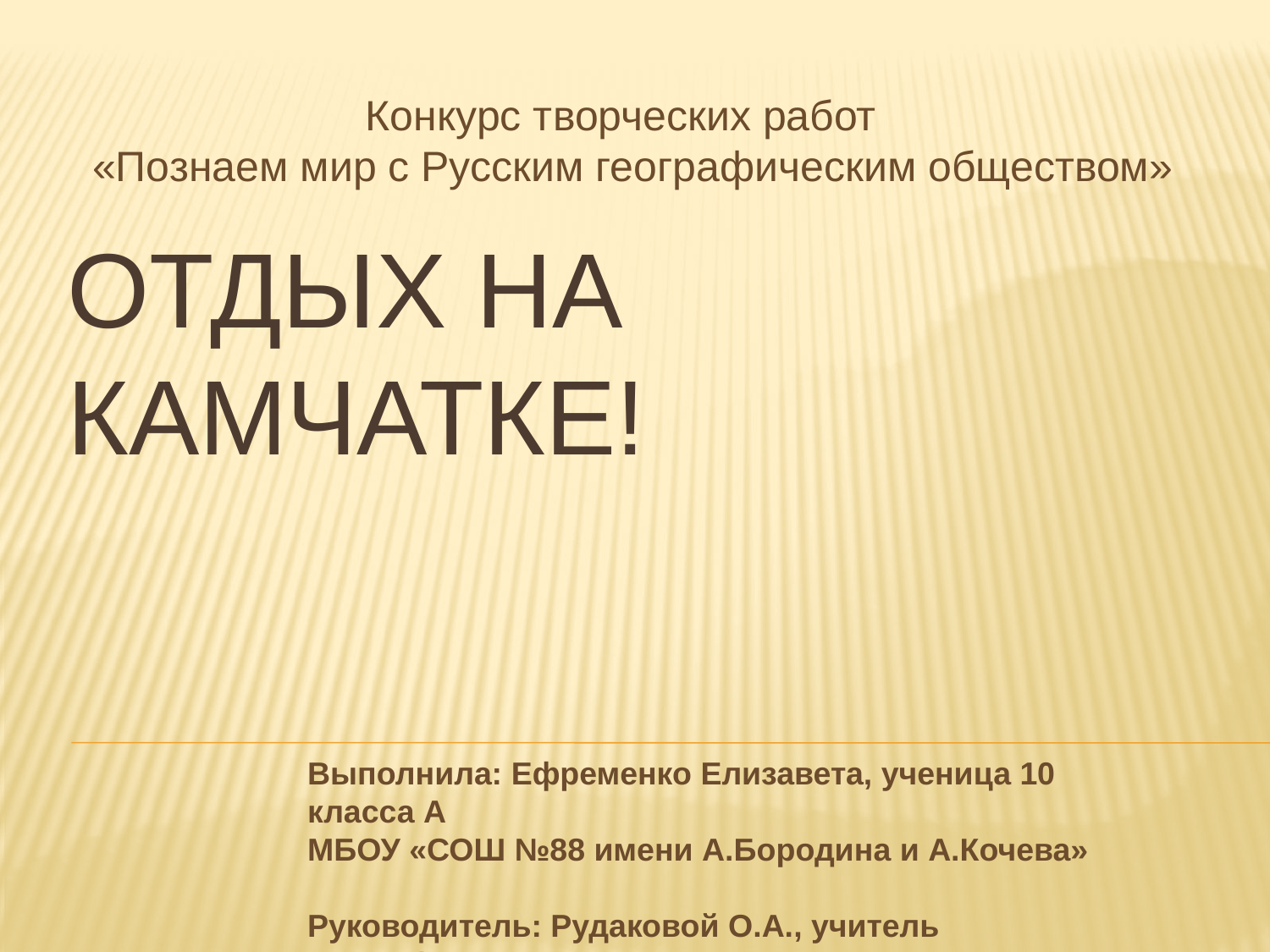

Конкурс творческих работ
 «Познаем мир с Русским географическим обществом»
# Отдых на камчатке!
Выполнила: Ефременко Елизавета, ученица 10 класса А
МБОУ «СОШ №88 имени А.Бородина и А.Кочева»
Руководитель: Рудаковой О.А., учитель географии